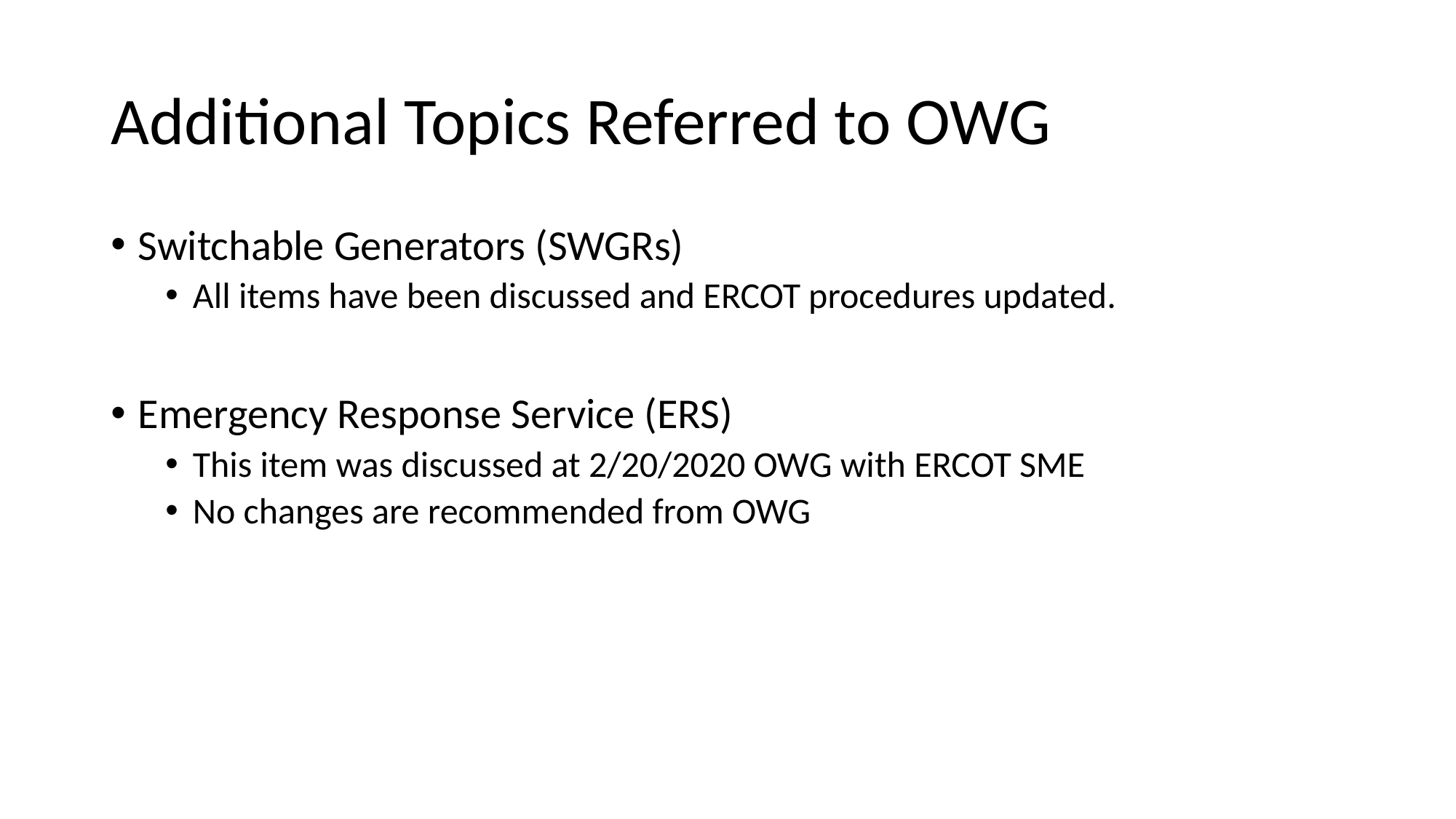

# Additional Topics Referred to OWG
Switchable Generators (SWGRs)
All items have been discussed and ERCOT procedures updated.

Emergency Response Service (ERS)
This item was discussed at 2/20/2020 OWG with ERCOT SME
No changes are recommended from OWG